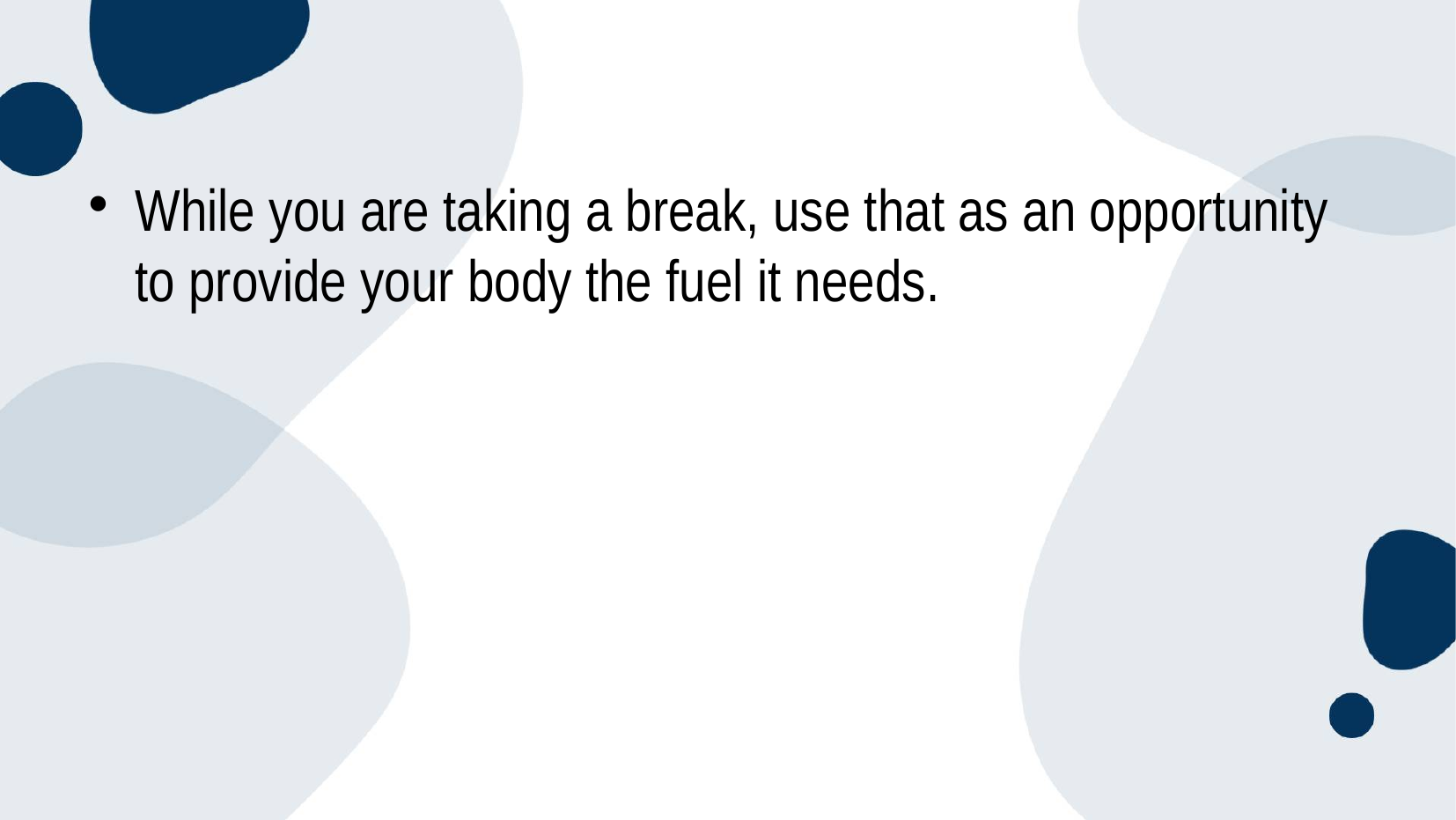

While you are taking a break, use that as an opportunity to provide your body the fuel it needs.